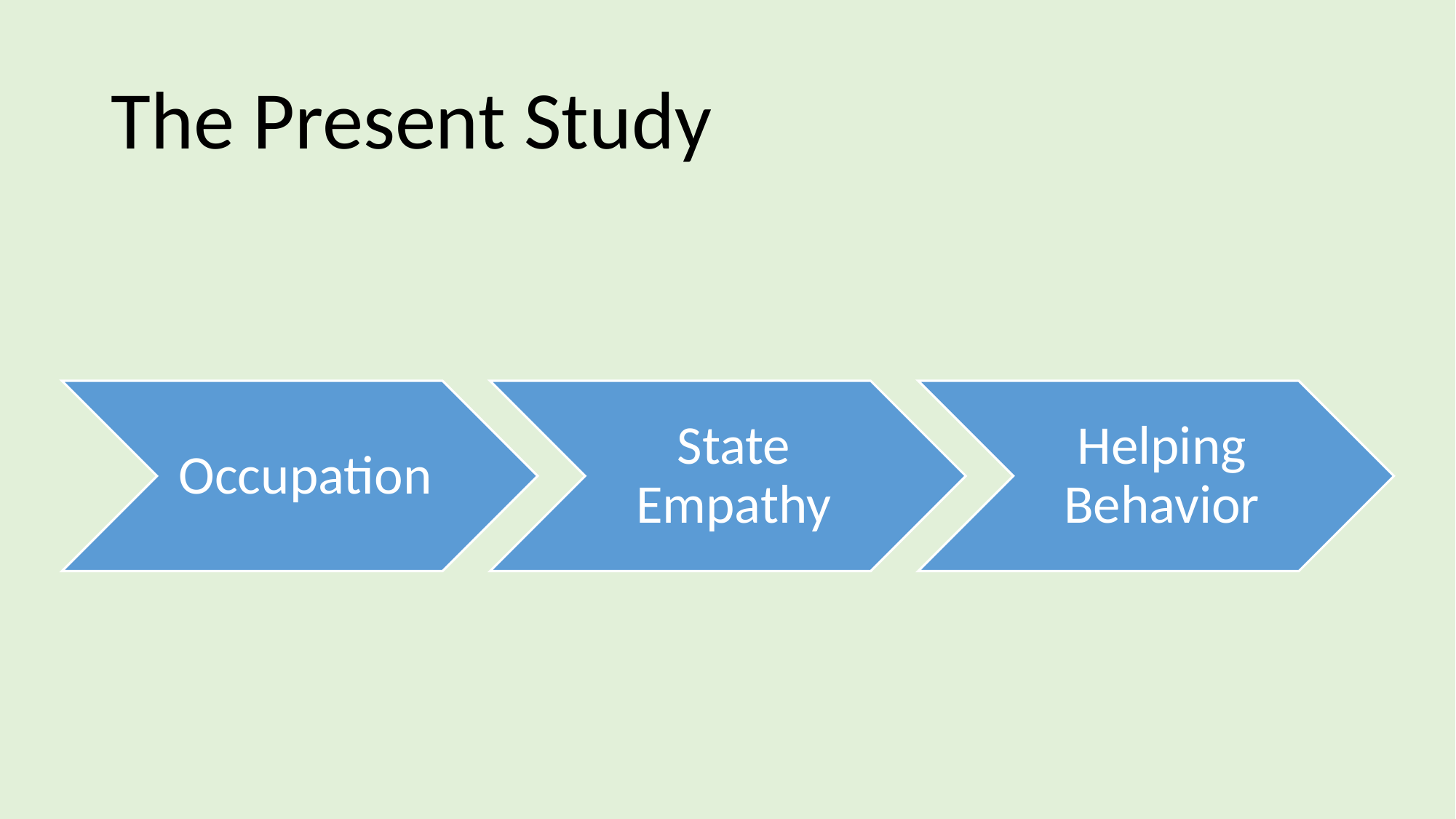

# The Present Study
Occupation
State Empathy
Helping Behavior